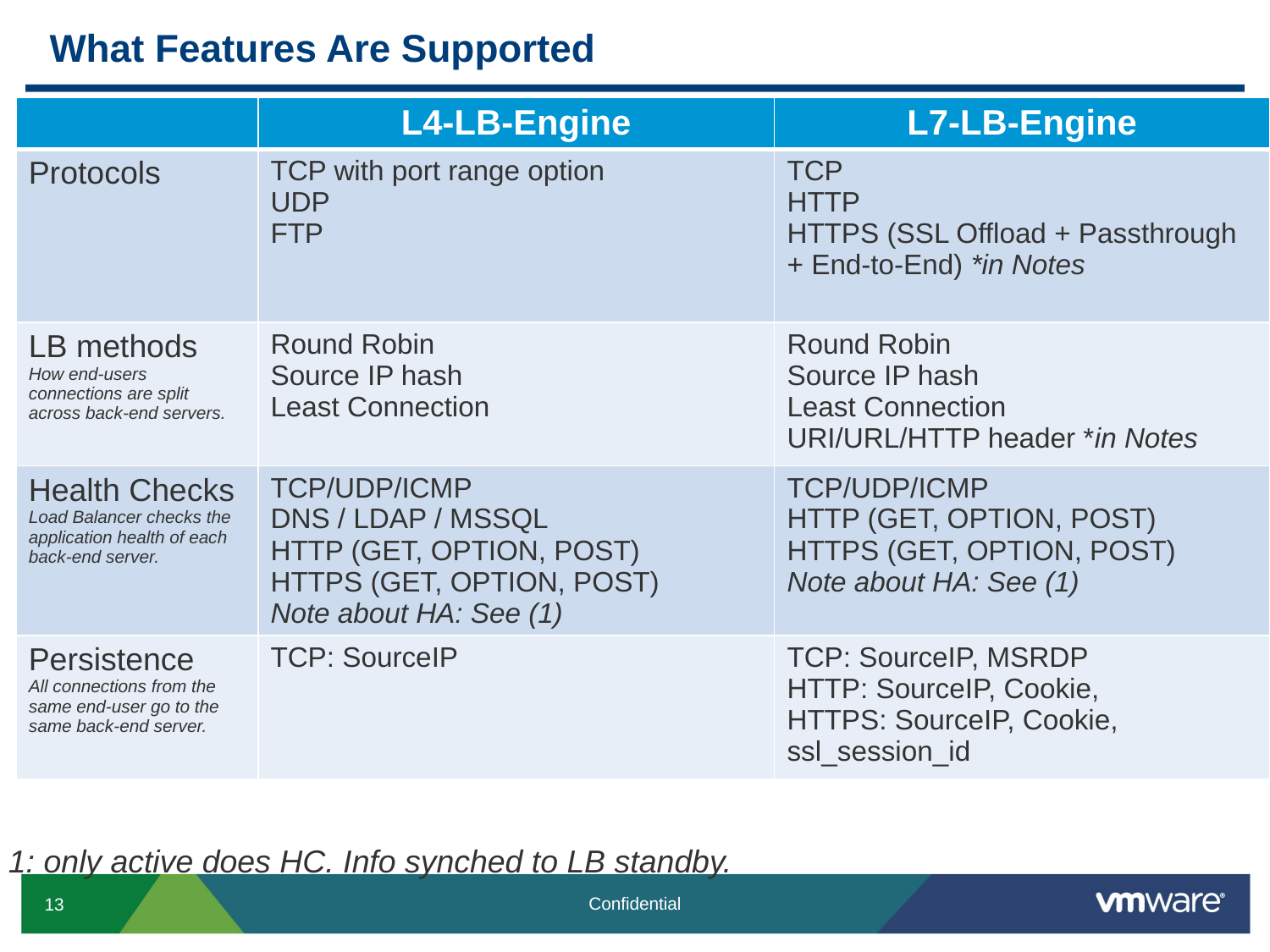

# What Features Are Supported
|  | L4-LB-Engine | L7-LB-Engine |
| --- | --- | --- |
| Protocols | TCP with port range option UDP FTP | TCP HTTP HTTPS (SSL Offload + Passthrough + End-to-End) \*in Notes |
| LB methods How end-users connections are split across back-end servers. | Round Robin Source IP hash Least Connection | Round Robin Source IP hash Least Connection URI/URL/HTTP header \*in Notes |
| Health Checks Load Balancer checks the application health of each back-end server. | TCP/UDP/ICMP DNS / LDAP / MSSQL HTTP (GET, OPTION, POST) HTTPS (GET, OPTION, POST) Note about HA: See (1) | TCP/UDP/ICMP HTTP (GET, OPTION, POST) HTTPS (GET, OPTION, POST) Note about HA: See (1) |
| Persistence All connections from the same end-user go to the same back-end server. | TCP: SourceIP | TCP: SourceIP, MSRDP HTTP: SourceIP, Cookie, HTTPS: SourceIP, Cookie, ssl\_session\_id |
1: only active does HC. Info synched to LB standby.